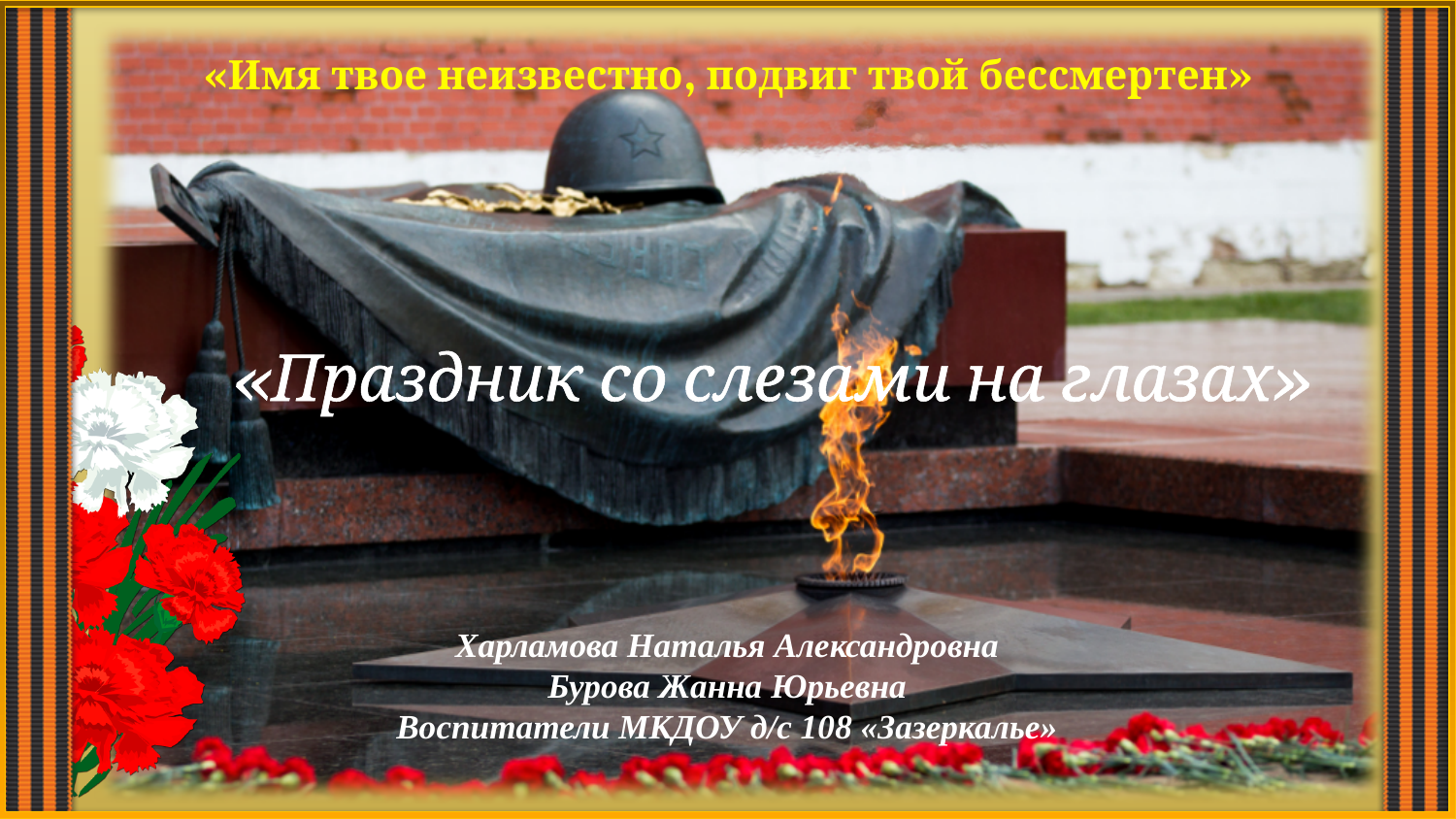

# «Праздник со слезами на глазах»
Харламова Наталья Александровна
Бурова Жанна Юрьевна
Воспитатели МКДОУ д/с 108 «Зазеркалье»